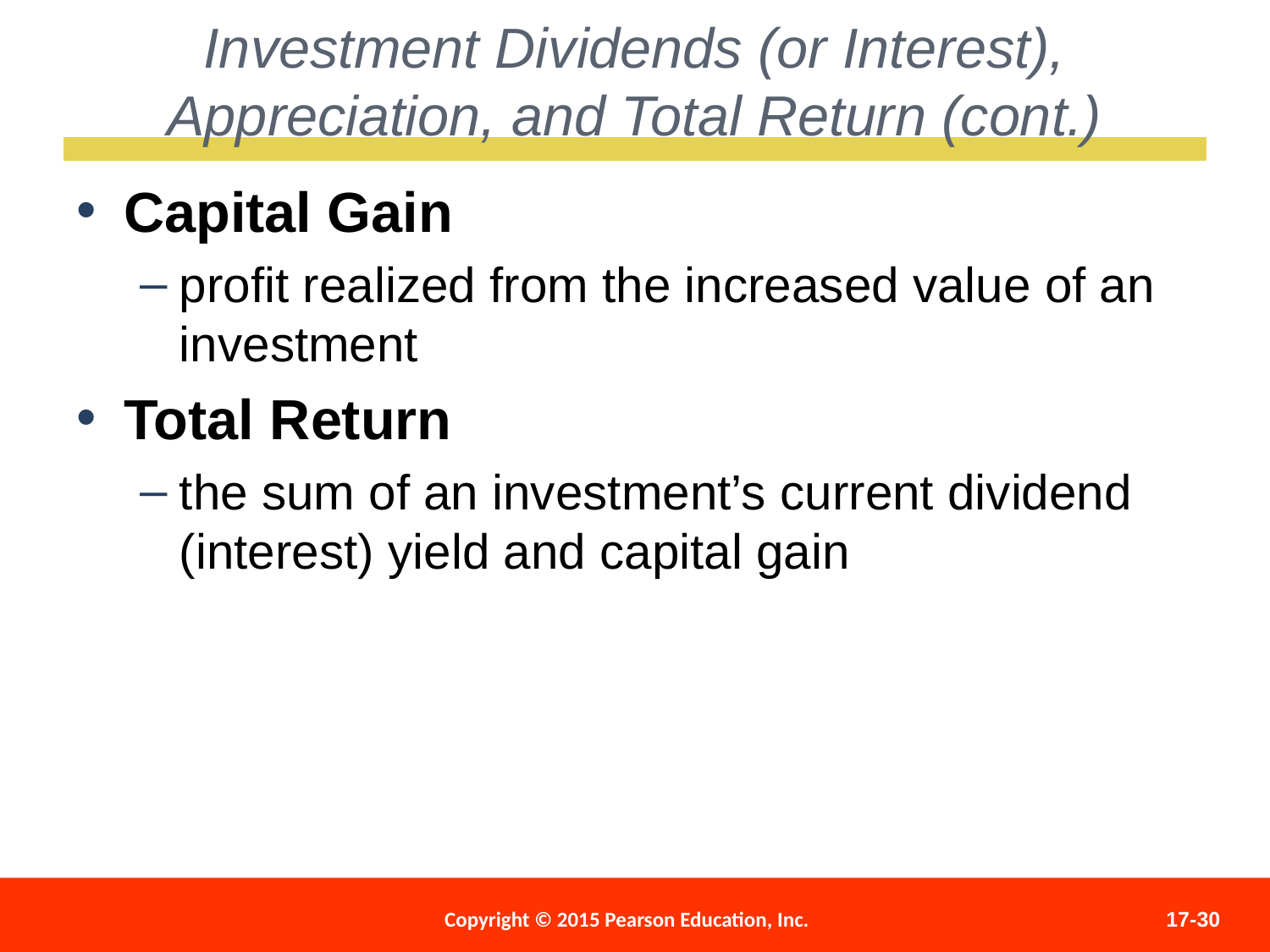

Investment Dividends (or Interest),
Appreciation, and Total Return (cont.)
Capital Gain
profit realized from the increased value of an investment
Total Return
the sum of an investment’s current dividend (interest) yield and capital gain